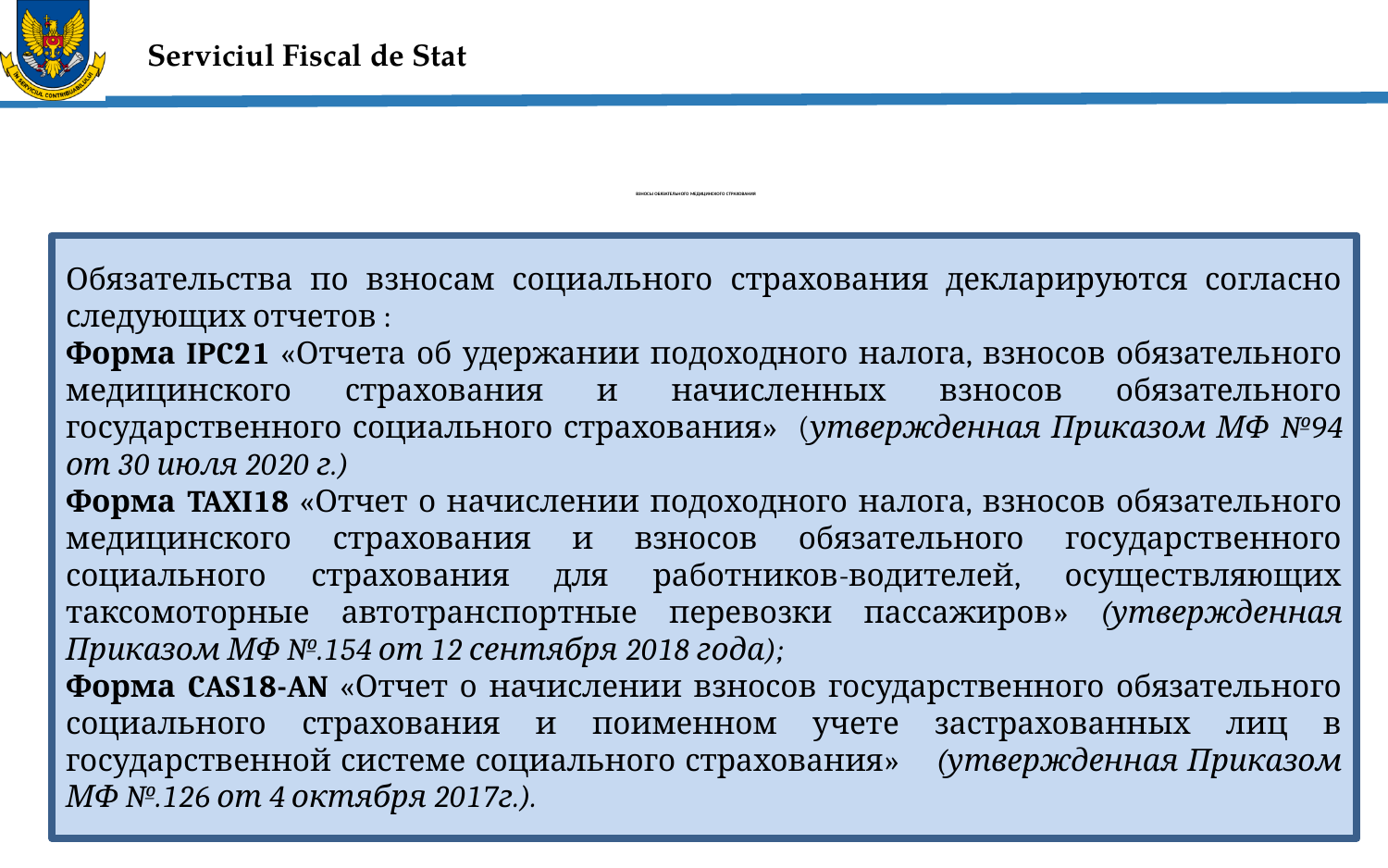

# ВЗНОСЫ ОБЯЗАТЕЛЬНОГО МЕДИЦИНСКОГО СТРАХОВАНИЯ
Обязательства по взносам социального страхования декларируются согласно следующих отчетов :
Форма IPC21 «Отчета об удержании подоходного налога, взносов обязательного медицинского страхования и начисленных взносов обязательного государственного социального страхования»  (утвержденная Приказом МФ №94 от 30 июля 2020 г.)
Форма TAXI18 «Отчет о начислении подоходного налога, взносов обязательного медицинского страхования и взносов обязательного государственного социального страхования для работников-водителей, осуществляющих таксомоторные автотранспортные перевозки пассажиров» (утвержденная Приказом МФ №.154 от 12 сентября 2018 года);
Форма CAS18-AN «Отчет о начислении взносов государственного обязательного социального страхования и поименном учете застрахованных лиц в государственной системе социального страхования»    (утвержденная Приказом МФ №.126 от 4 октября 2017г.).
29